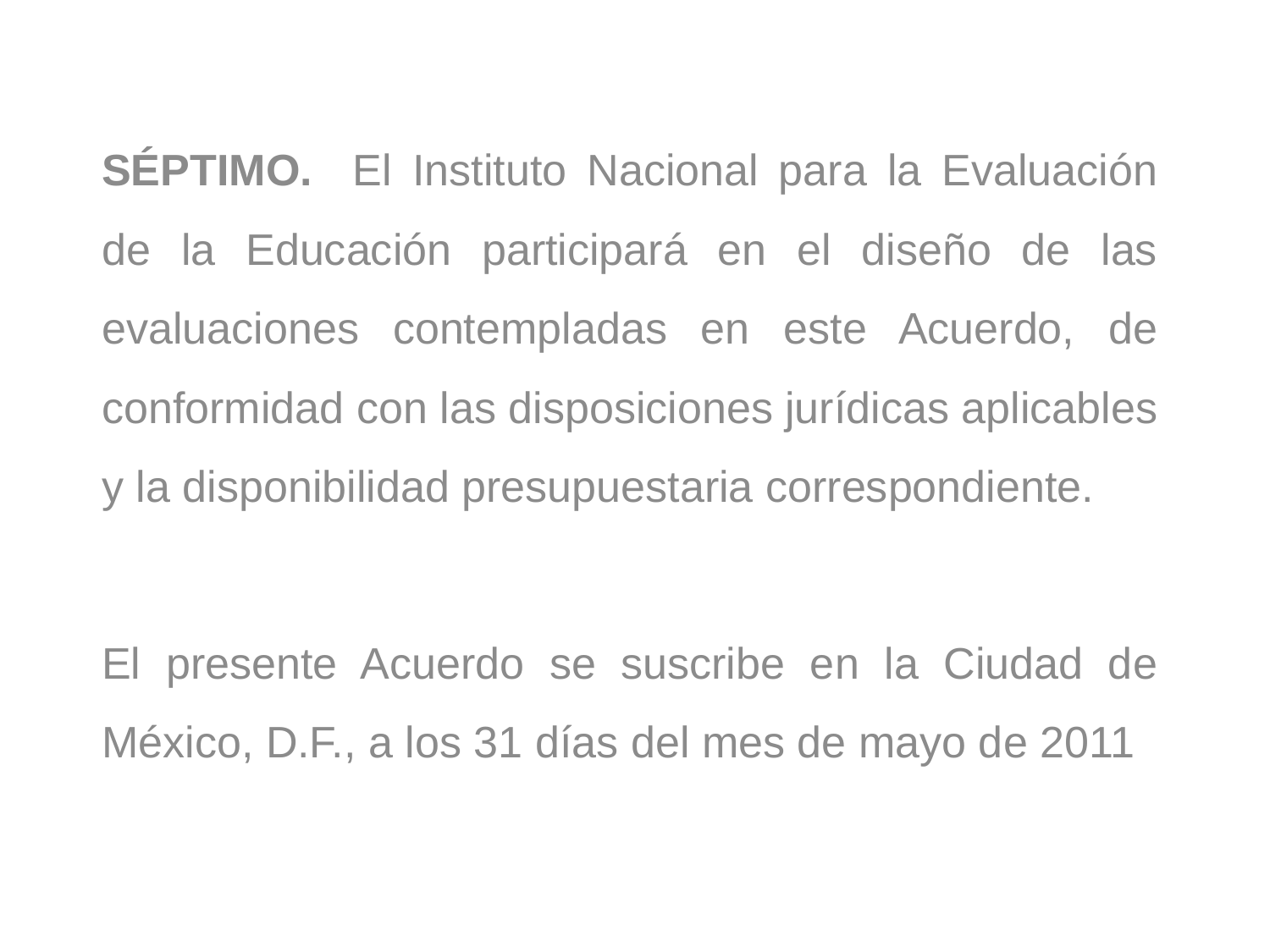

SÉPTIMO.  El Instituto Nacional para la Evaluación de la Educación participará en el diseño de las evaluaciones contempladas en este Acuerdo, de conformidad con las disposiciones jurídicas aplicables y la disponibilidad presupuestaria correspondiente.

El presente Acuerdo se suscribe en la Ciudad de México, D.F., a los 31 días del mes de mayo de 2011